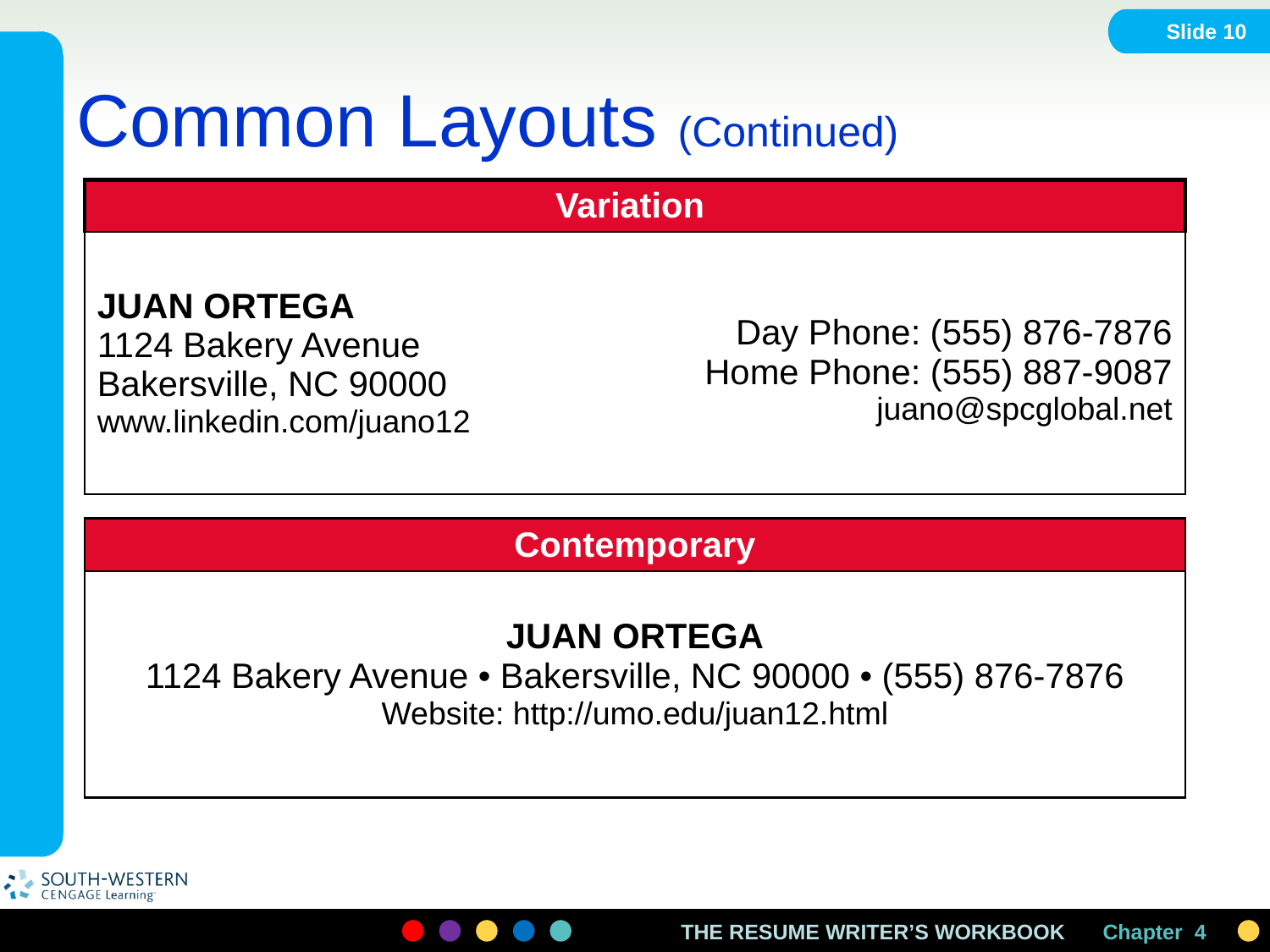

Slide 10
# Common Layouts (Continued)
| Variation |  |
| --- | --- |
| JUAN ORTEGA 1124 Bakery Avenue Bakersville, NC 90000 www.linkedin.com/juano12 | Day Phone: (555) 876-7876 Home Phone: (555) 887-9087 juano@spcglobal.net |
| Contemporary |
| --- |
| JUAN ORTEGA 1124 Bakery Avenue • Bakersville, NC 90000 • (555) 876-7876 Website: http://umo.edu/juan12.html |
Chapter  4